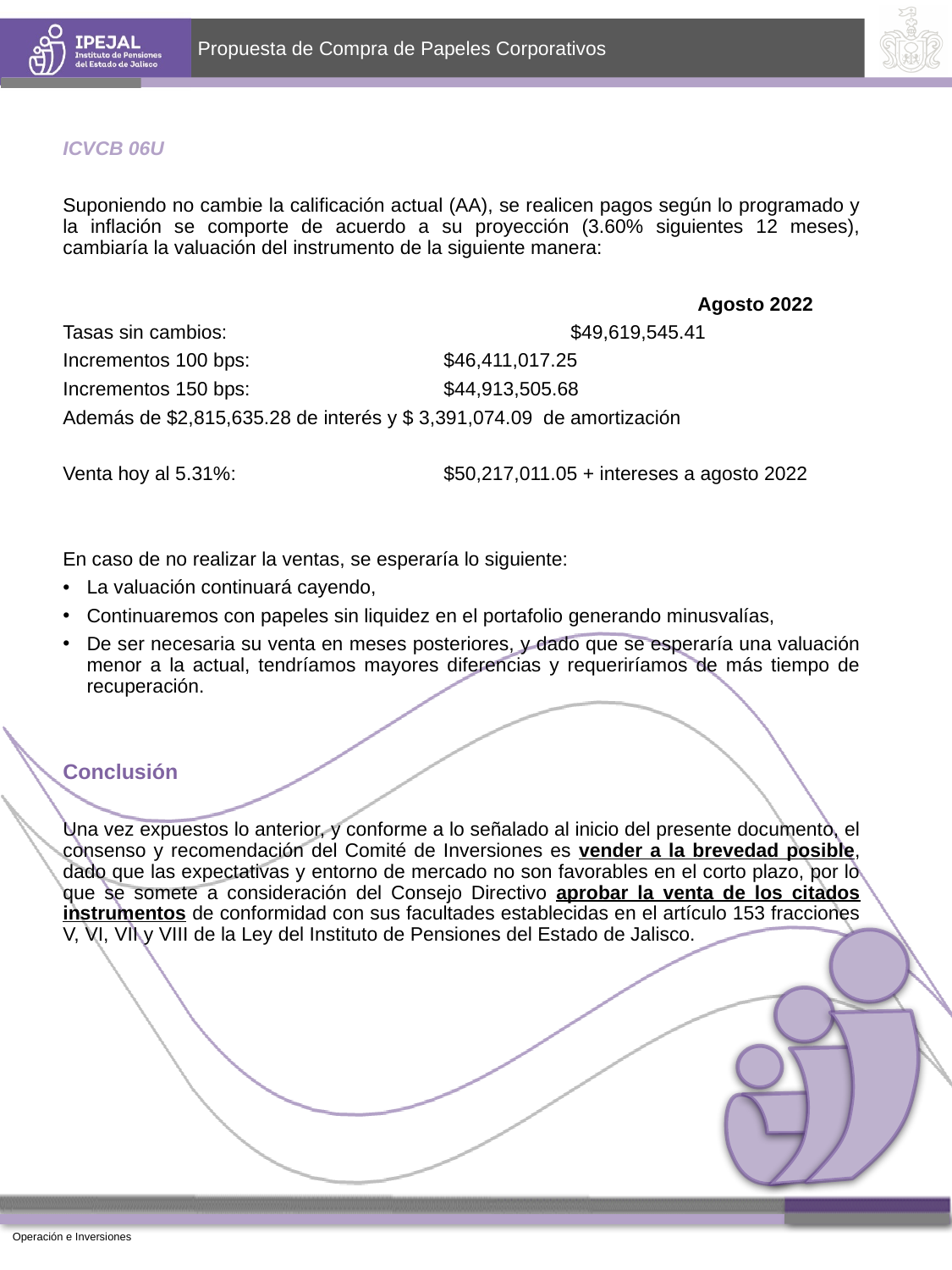

Propuesta de Compra de Papeles Corporativos
ICVCB 06U

Suponiendo no cambie la calificación actual (AA), se realicen pagos según lo programado y la inflación se comporte de acuerdo a su proyección (3.60% siguientes 12 meses), cambiaría la valuación del instrumento de la siguiente manera:

					Agosto 2022
Tasas sin cambios:			$49,619,545.41
Incrementos 100 bps:		$46,411,017.25
Incrementos 150 bps:		$44,913,505.68
Además de $2,815,635.28 de interés y $ 3,391,074.09  de amortización

Venta hoy al 5.31%:		$50,217,011.05 + intereses a agosto 2022

En caso de no realizar la ventas, se esperaría lo siguiente:
La valuación continuará cayendo,
Continuaremos con papeles sin liquidez en el portafolio generando minusvalías,
De ser necesaria su venta en meses posteriores, y dado que se esperaría una valuación menor a la actual, tendríamos mayores diferencias y requeriríamos de más tiempo de recuperación.

Conclusión

Una vez expuestos lo anterior, y conforme a lo señalado al inicio del presente documento, el consenso y recomendación del Comité de Inversiones es vender a la brevedad posible, dado que las expectativas y entorno de mercado no son favorables en el corto plazo, por lo que se somete a consideración del Consejo Directivo aprobar la venta de los citados instrumentos de conformidad con sus facultades establecidas en el artículo 153 fracciones V, VI, VII y VIII de la Ley del Instituto de Pensiones del Estado de Jalisco.